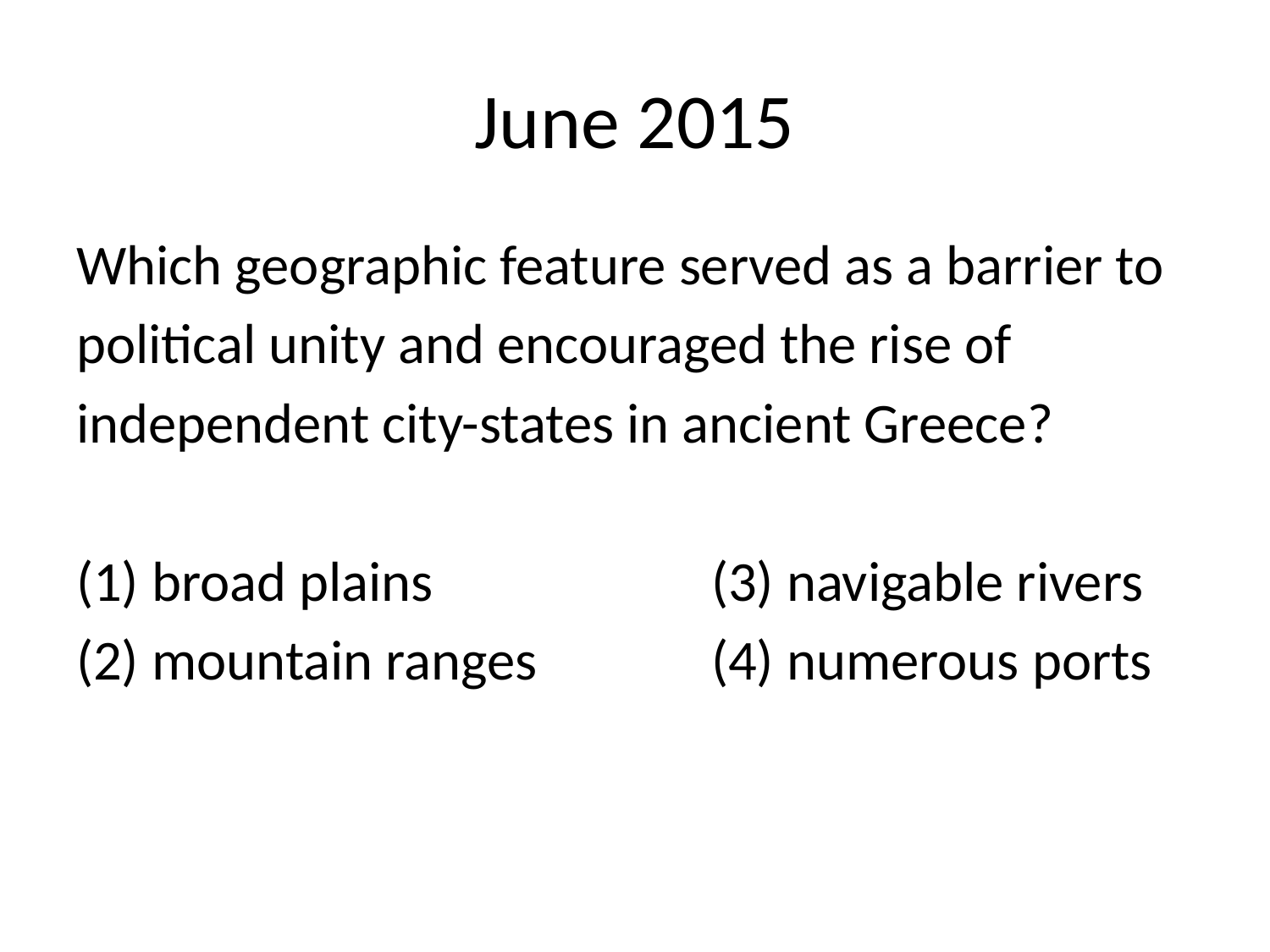

# June 2015
Which geographic feature served as a barrier to
political unity and encouraged the rise of
independent city-states in ancient Greece?

(1) broad plains 			(3) navigable rivers
(2) mountain ranges 		(4) numerous ports